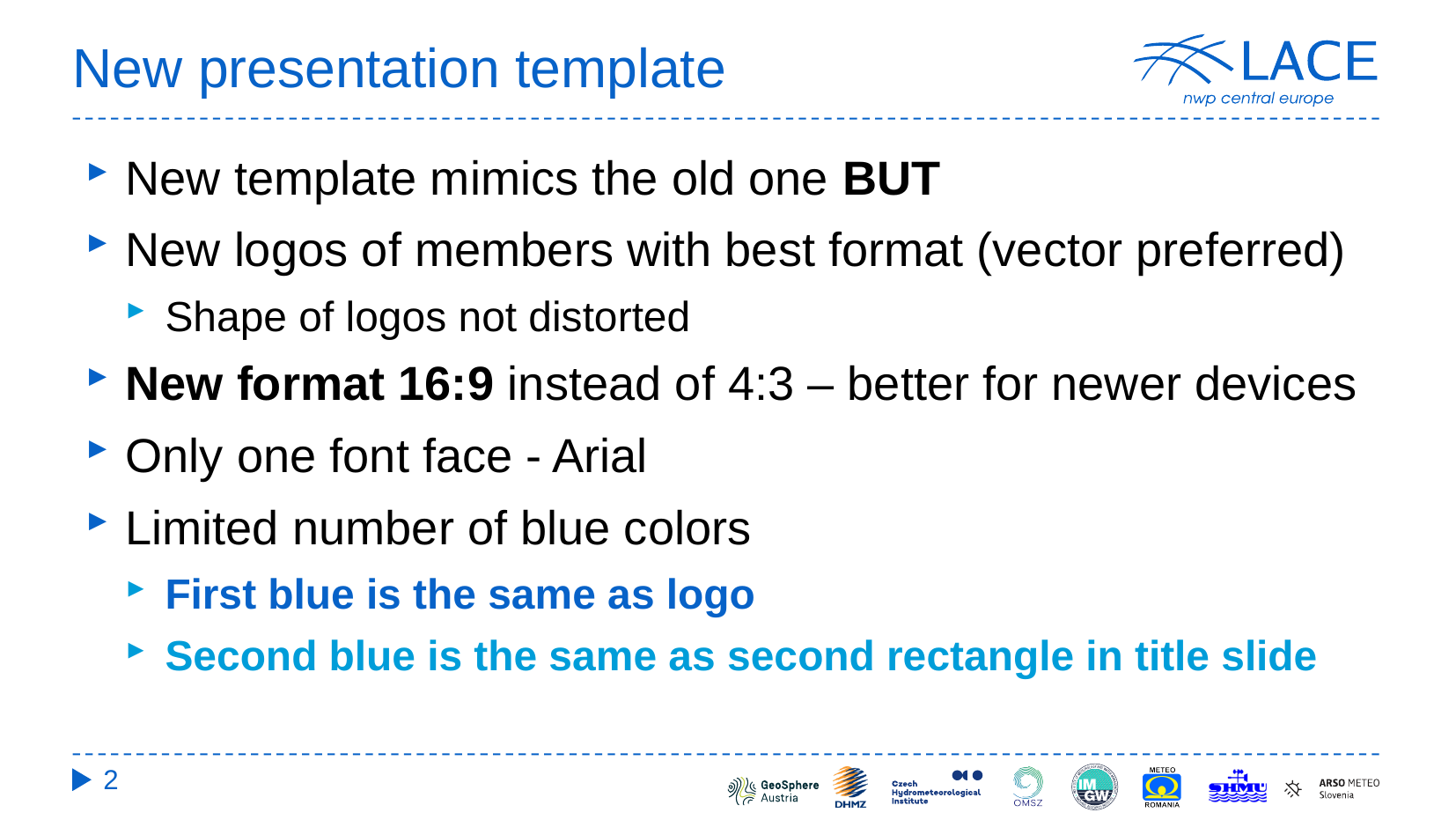

# New presentation template
New template mimics the old one BUT
New logos of members with best format (vector preferred)
Shape of logos not distorted
New format 16:9 instead of 4:3 – better for newer devices
Only one font face - Arial
Limited number of blue colors
First blue is the same as logo
Second blue is the same as second rectangle in title slide